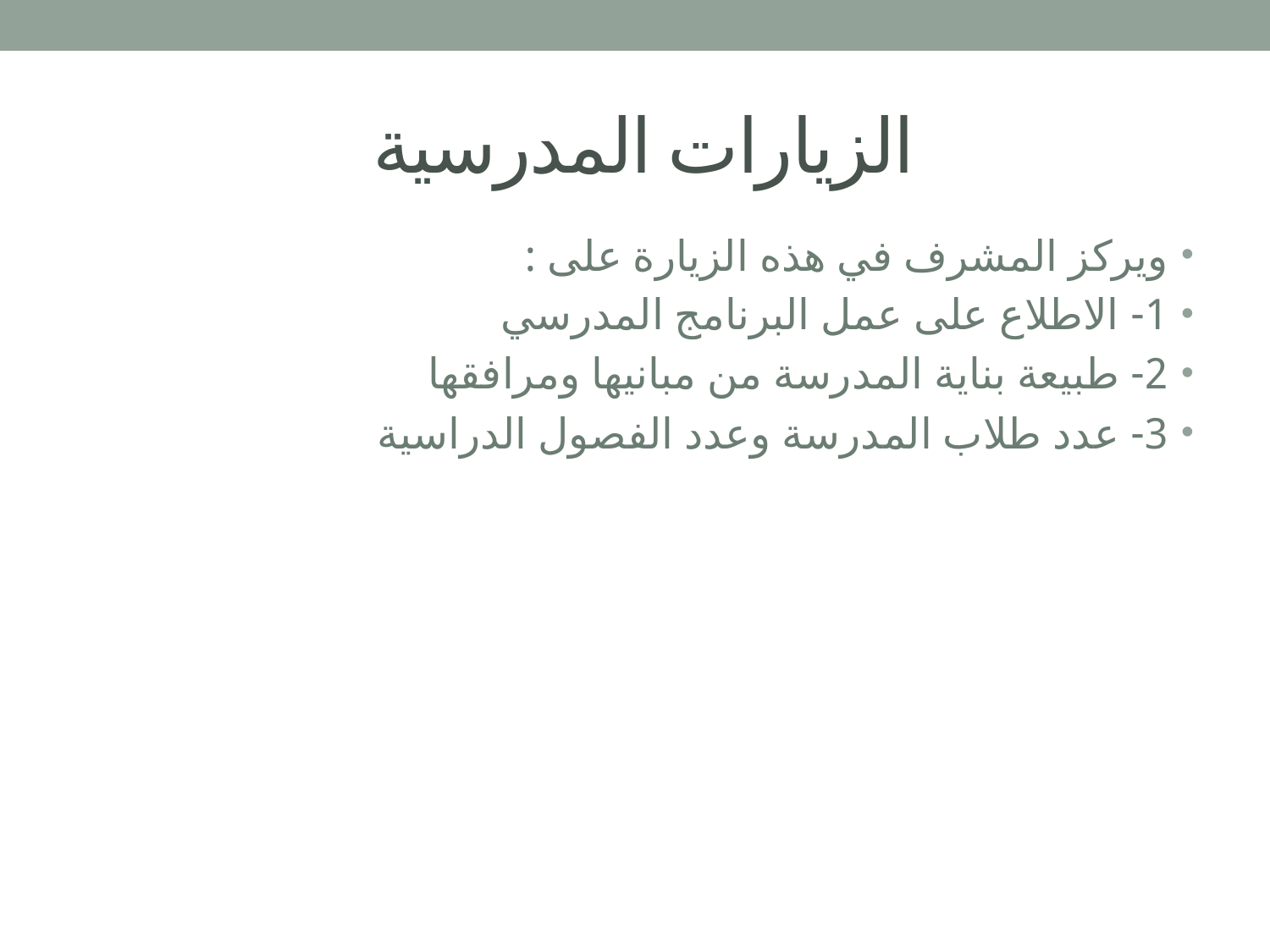

# الزيارات المدرسية
ويركز المشرف في هذه الزيارة على :
1- الاطلاع على عمل البرنامج المدرسي
2- طبيعة بناية المدرسة من مبانيها ومرافقها
3- عدد طلاب المدرسة وعدد الفصول الدراسية